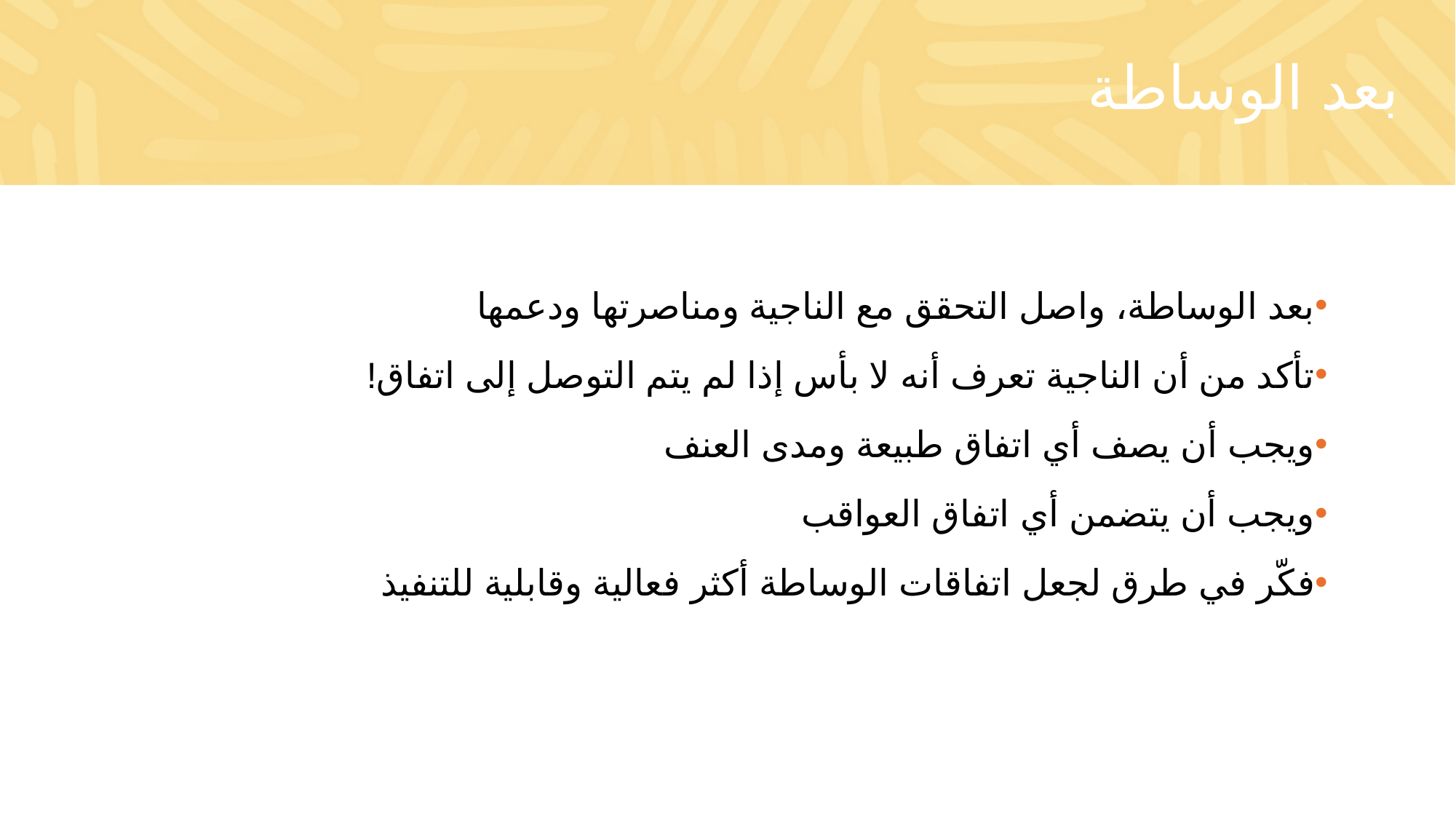

# بعد الوساطة
بعد الوساطة، واصل التحقق مع الناجية ومناصرتها ودعمها
تأكد من أن الناجية تعرف أنه لا بأس إذا لم يتم التوصل إلى اتفاق!
ويجب أن يصف أي اتفاق طبيعة ومدى العنف
ويجب أن يتضمن أي اتفاق العواقب
فكّر في طرق لجعل اتفاقات الوساطة أكثر فعالية وقابلية للتنفيذ